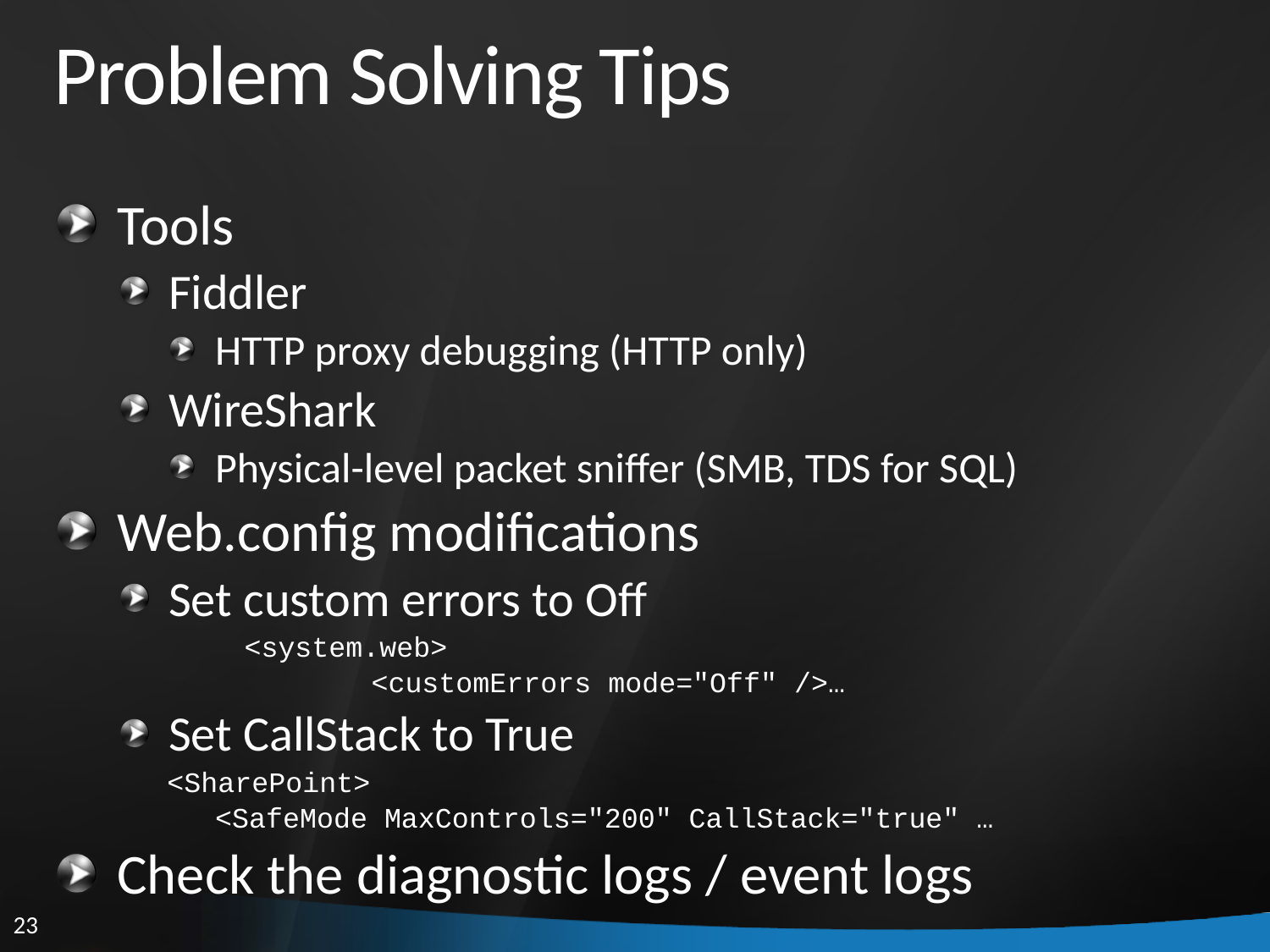

# Problem Solving Tips
Tools
Fiddler
HTTP proxy debugging (HTTP only)
WireShark
Physical-level packet sniffer (SMB, TDS for SQL)
Web.config modifications
Set custom errors to Off
		<system.web>
			<customErrors mode="Off" />…
Set CallStack to True
<SharePoint>
	<SafeMode MaxControls="200" CallStack="true" …
Check the diagnostic logs / event logs